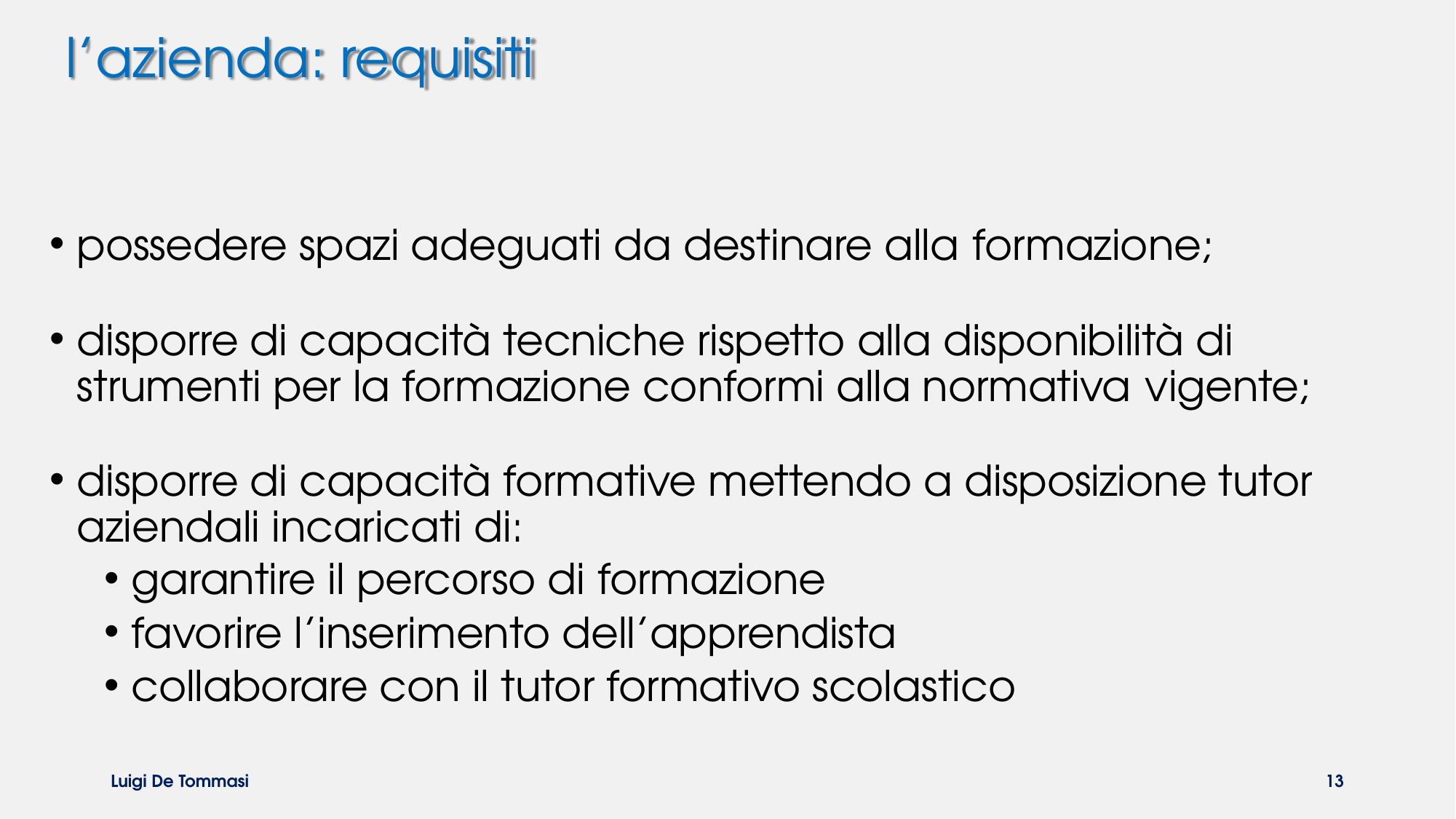

# l’azienda: requisiti
possedere spazi adeguati da destinare alla formazione;

disporre di capacità tecniche rispetto alla disponibilità di  strumenti per la formazione conformi alla normativa vigente;

disporre di capacità formative mettendo a disposizione tutor  aziendali incaricati di:
garantire il percorso di formazione
favorire l’inserimento dell’apprendista
collaborare con il tutor formativo scolastico
Luigi De Tommasi
13